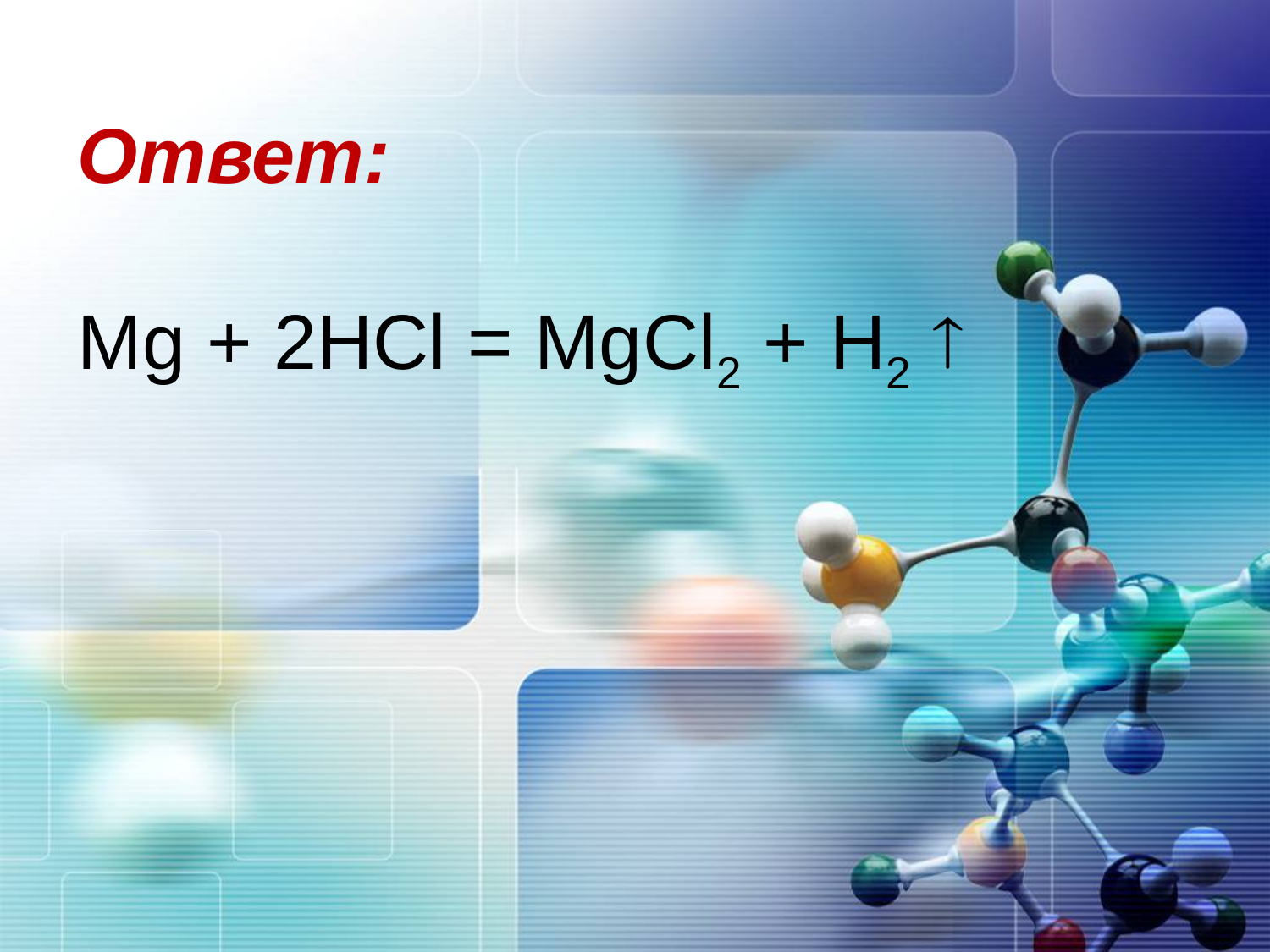

# Ответ: Mg + 2HCl = MgCl2 + H2 ↑